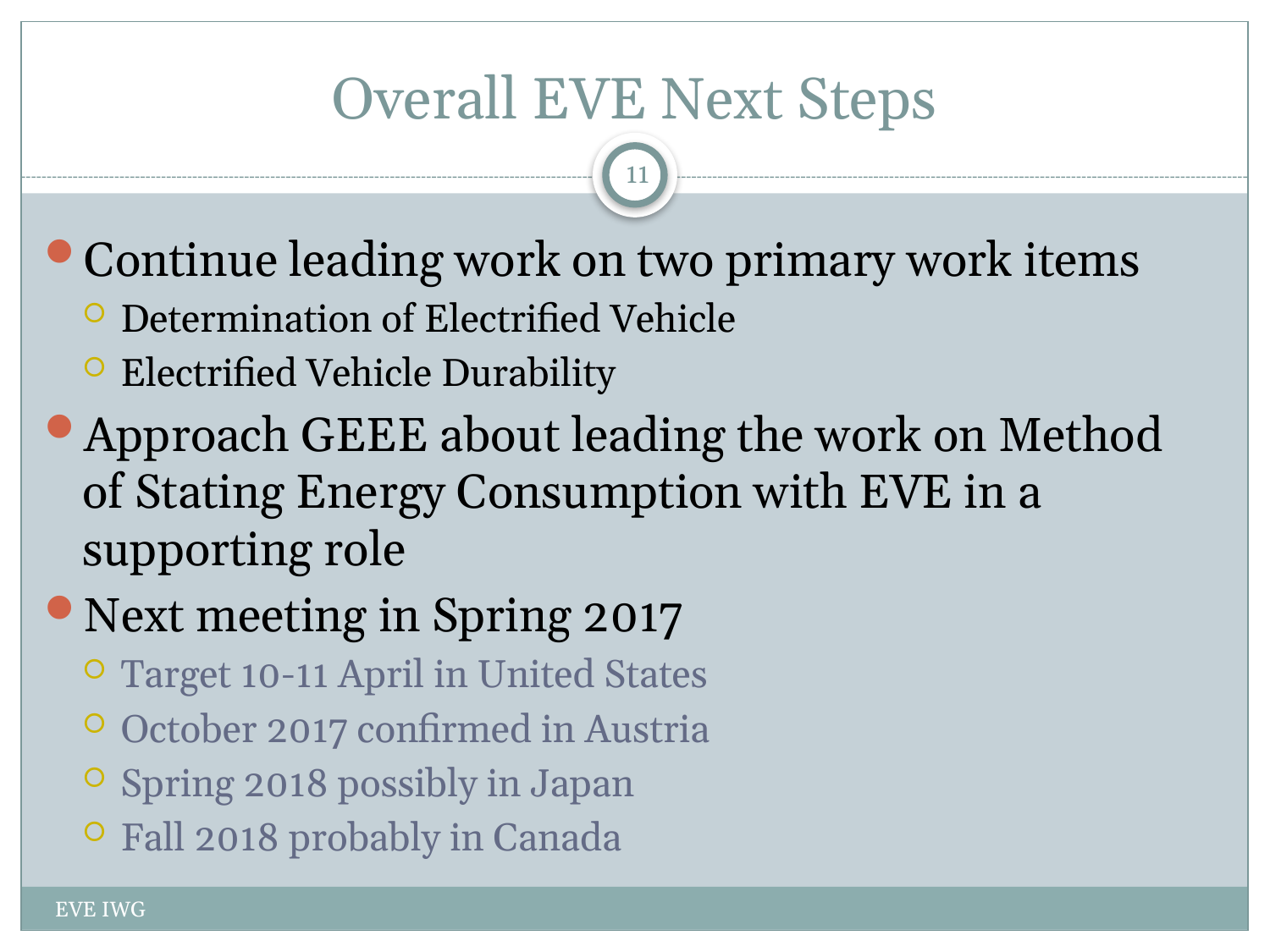

# Overall EVE Next Steps
11
Continue leading work on two primary work items
Determination of Electrified Vehicle
Electrified Vehicle Durability
Approach GEEE about leading the work on Method of Stating Energy Consumption with EVE in a supporting role
Next meeting in Spring 2017
Target 10-11 April in United States
October 2017 confirmed in Austria
Spring 2018 possibly in Japan
Fall 2018 probably in Canada
EVE IWG